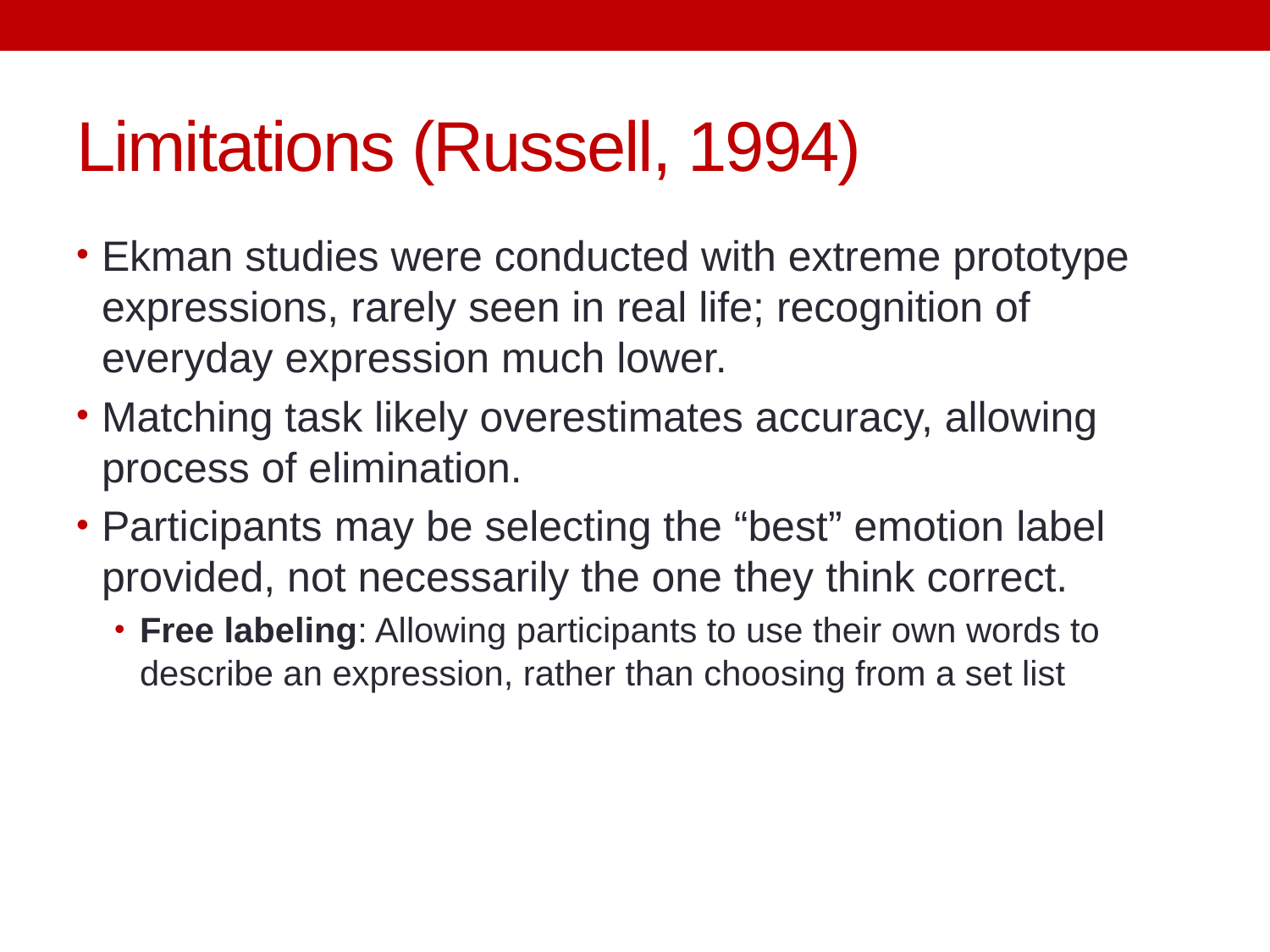

# Limitations (Russell, 1994)
Ekman studies were conducted with extreme prototype expressions, rarely seen in real life; recognition of everyday expression much lower.
Matching task likely overestimates accuracy, allowing process of elimination.
Participants may be selecting the “best” emotion label provided, not necessarily the one they think correct.
Free labeling: Allowing participants to use their own words to describe an expression, rather than choosing from a set list